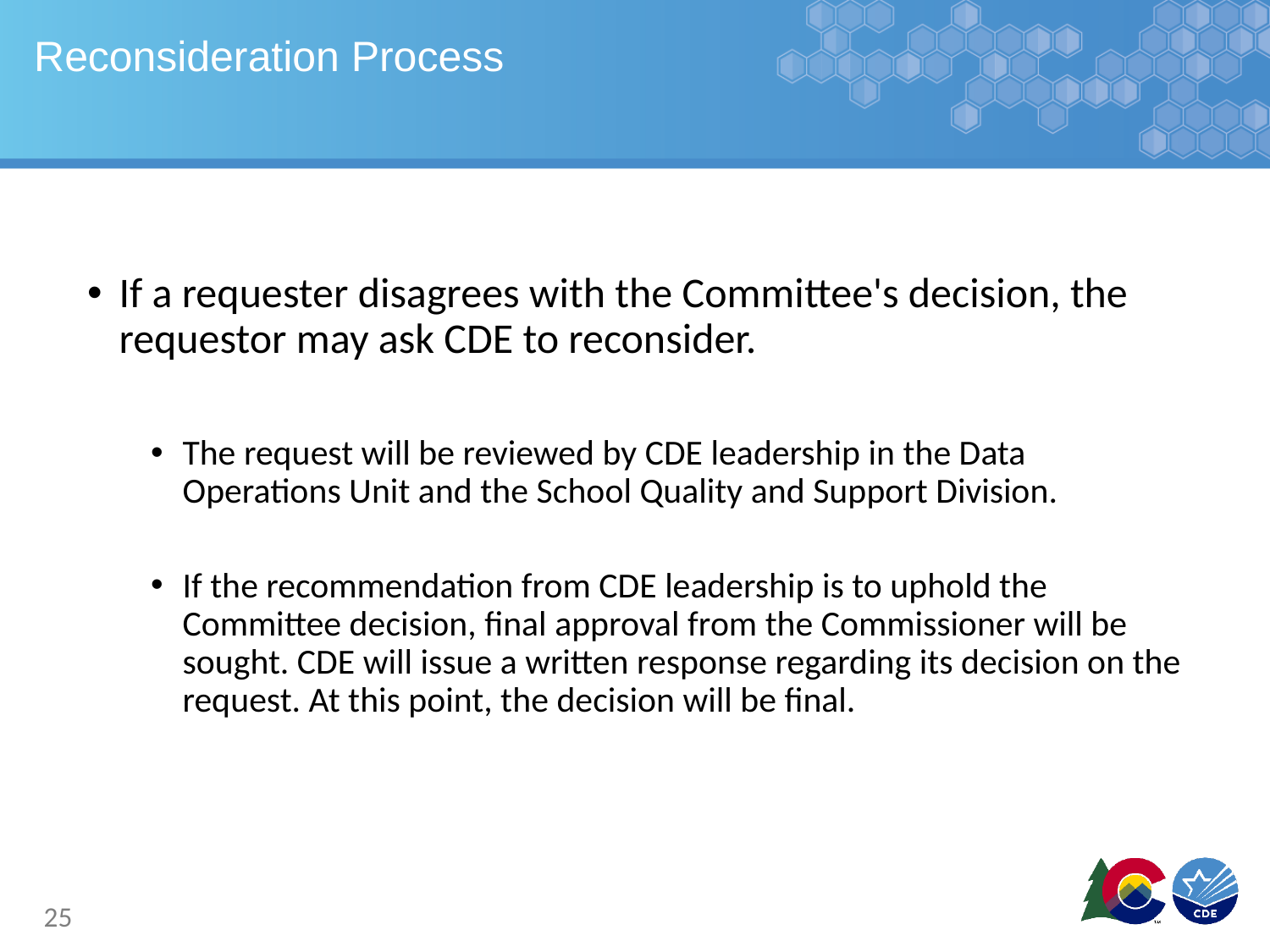

# Reconsideration Process

If a requester disagrees with the Committee's decision, the requestor may ask CDE to reconsider.

The request will be reviewed by CDE leadership in the Data Operations Unit and the School Quality and Support Division.

If the recommendation from CDE leadership is to uphold the Committee decision, final approval from the Commissioner will be sought. CDE will issue a written response regarding its decision on the request. At this point, the decision will be final.
25